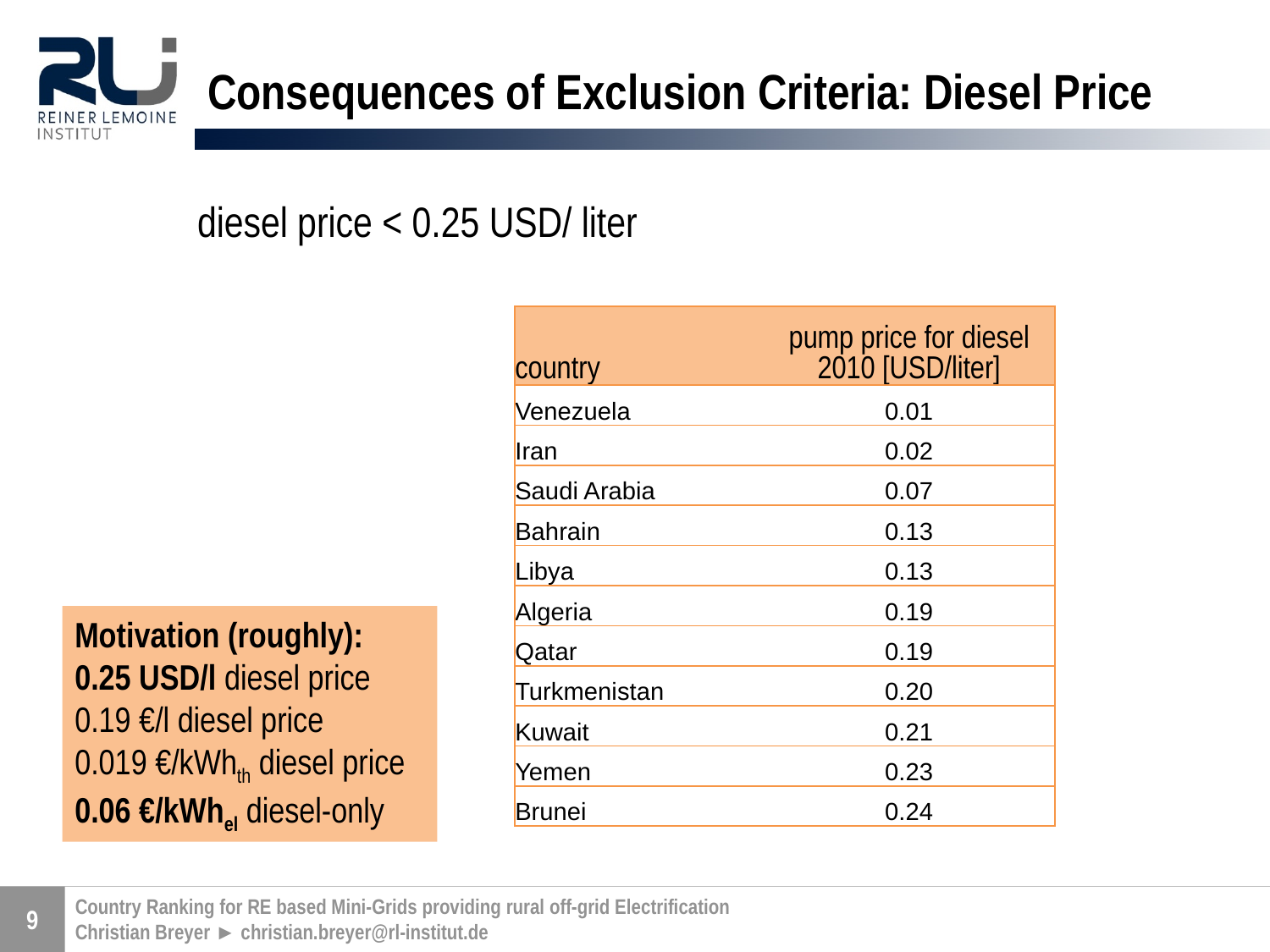

# Consequences of Exclusion Criteria: Diesel Price
diesel price < 0.25 USD/ liter
| country | pump price for diesel 2010 [USD/liter] |
| --- | --- |
| Venezuela | 0.01 |
| Iran | 0.02 |
| Saudi Arabia | 0.07 |
| Bahrain | 0.13 |
| Libya | 0.13 |
| Algeria | 0.19 |
| Qatar | 0.19 |
| Turkmenistan | 0.20 |
| Kuwait | 0.21 |
| Yemen | 0.23 |
| Brunei | 0.24 |
Motivation (roughly):
0.25 USD/l diesel price
0.19 €/l diesel price
0.019 €/kWhth diesel price
0.06 €/kWhel diesel-only